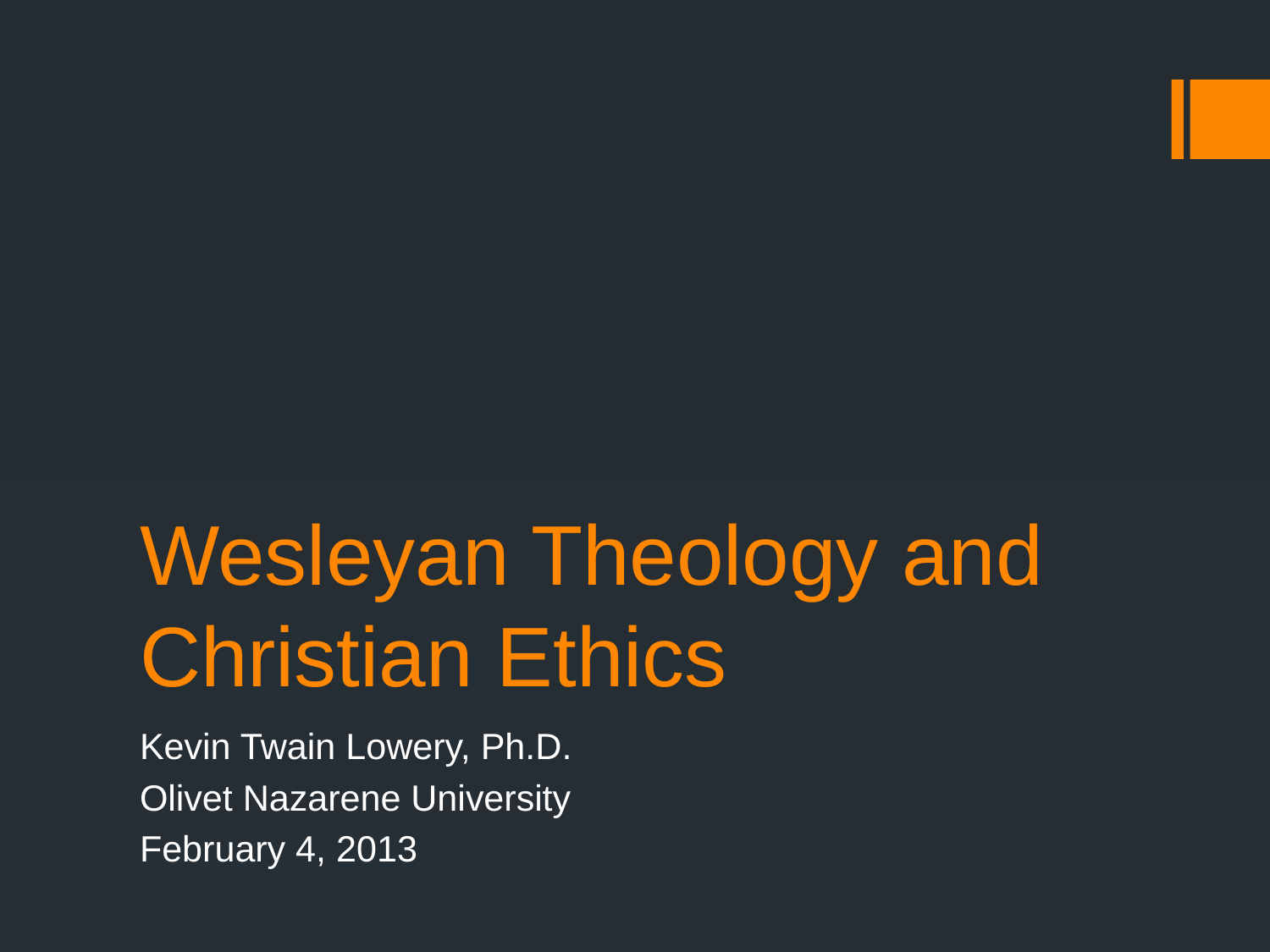

# Wesleyan Theology and Christian Ethics
Kevin Twain Lowery, Ph.D.
Olivet Nazarene University
February 4, 2013